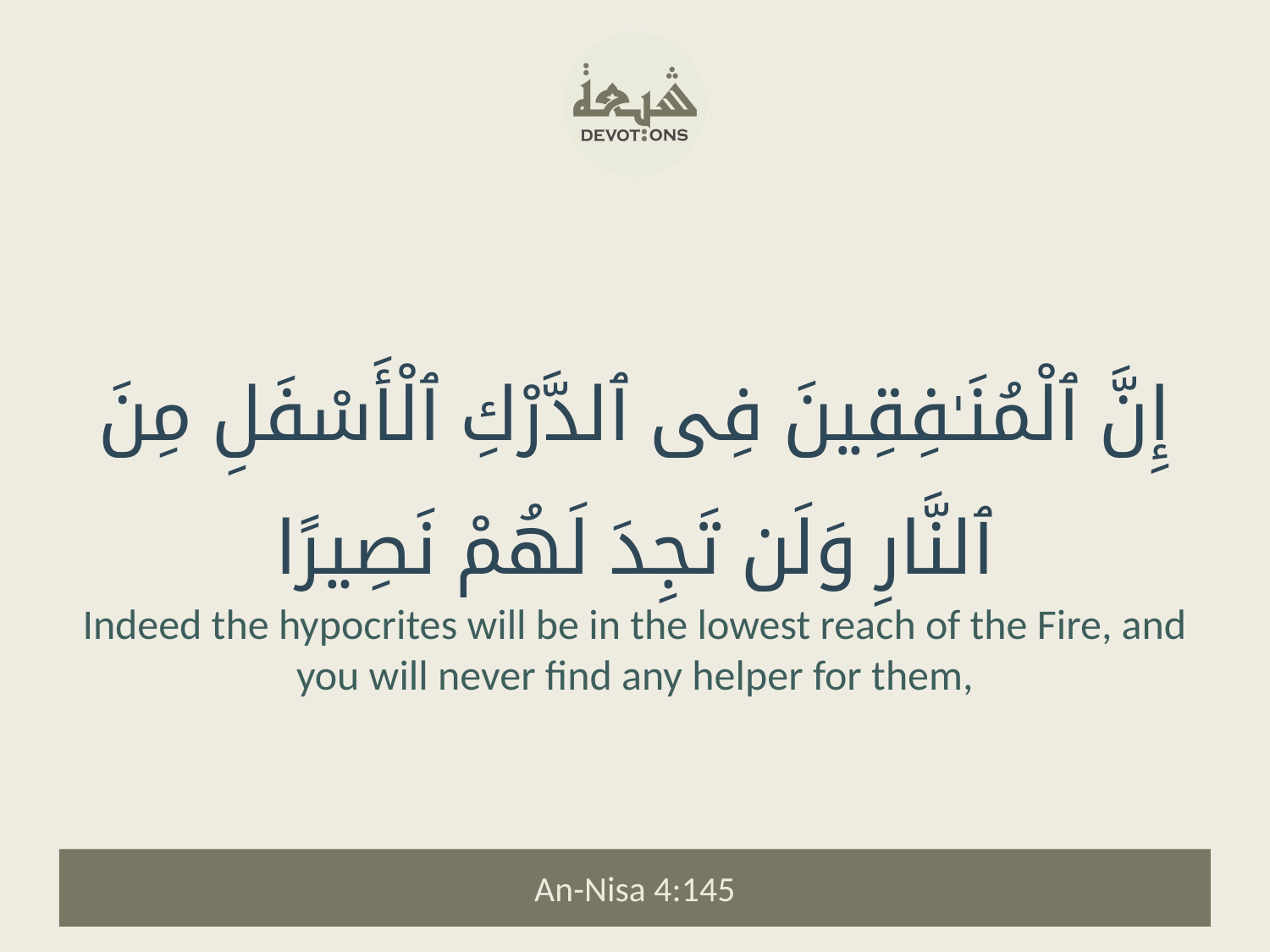

إِنَّ ٱلْمُنَـٰفِقِينَ فِى ٱلدَّرْكِ ٱلْأَسْفَلِ مِنَ ٱلنَّارِ وَلَن تَجِدَ لَهُمْ نَصِيرًا
Indeed the hypocrites will be in the lowest reach of the Fire, and you will never find any helper for them,
An-Nisa 4:145